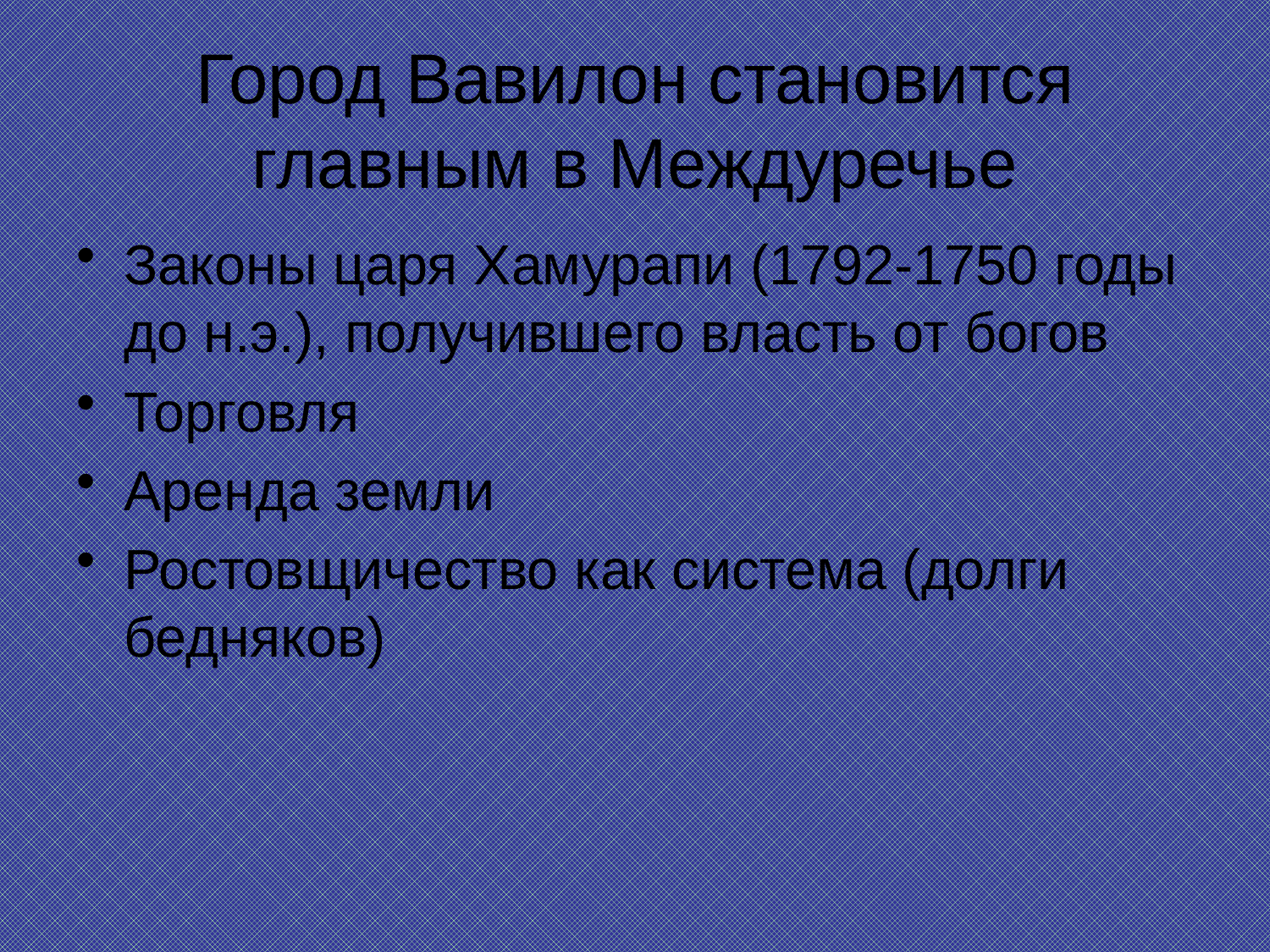

# Город Вавилон становится главным в Междуречье
Законы царя Хамурапи (1792-1750 годы до н.э.), получившего власть от богов
Торговля
Аренда земли
Ростовщичество как система (долги бедняков)